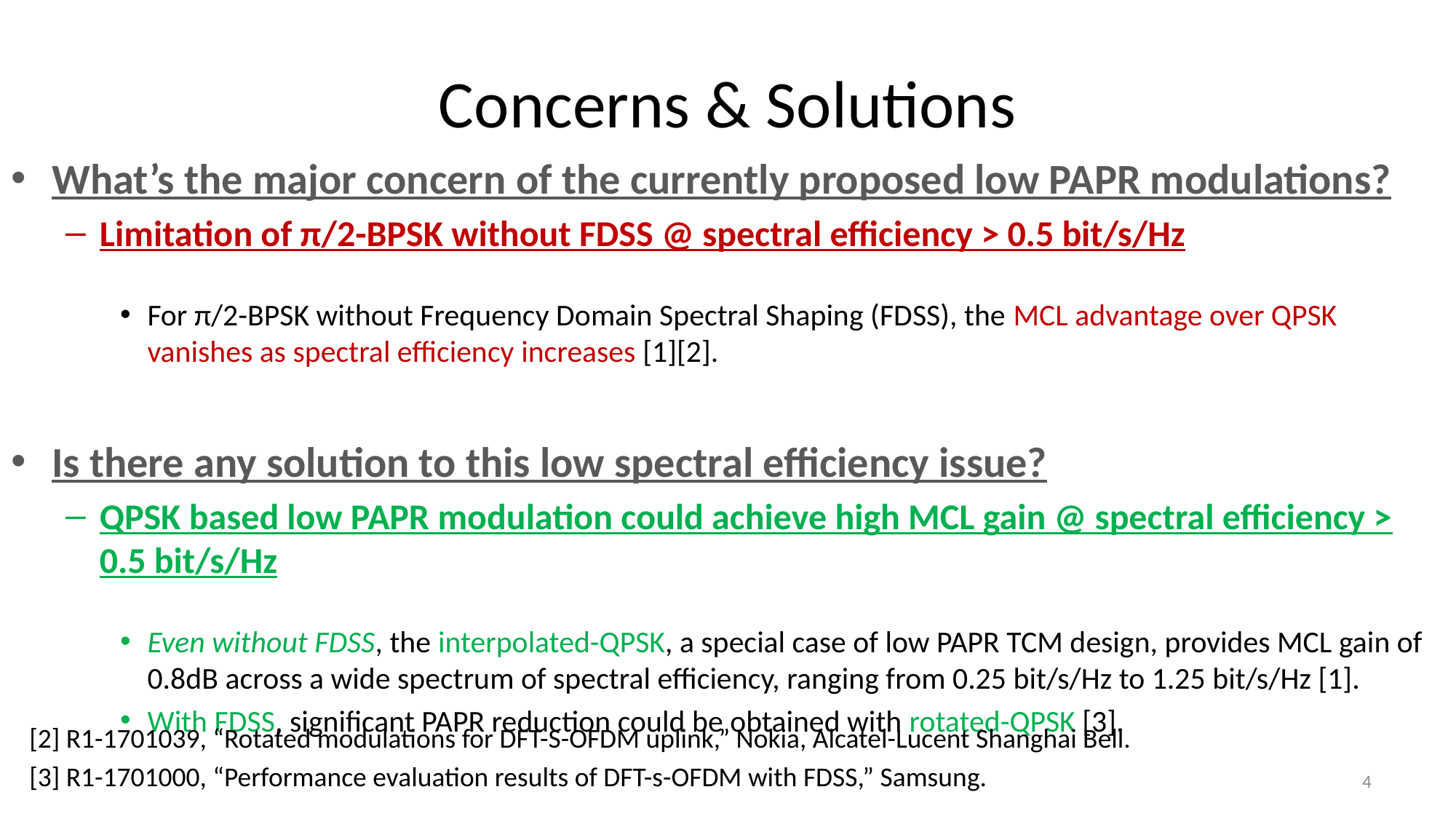

# Concerns & Solutions
What’s the major concern of the currently proposed low PAPR modulations?
Limitation of π/2-BPSK without FDSS @ spectral efficiency > 0.5 bit/s/Hz

For π/2-BPSK without Frequency Domain Spectral Shaping (FDSS), the MCL advantage over QPSK vanishes as spectral efficiency increases [1][2].

Is there any solution to this low spectral efficiency issue?
QPSK based low PAPR modulation could achieve high MCL gain @ spectral efficiency > 0.5 bit/s/Hz

Even without FDSS, the interpolated-QPSK, a special case of low PAPR TCM design, provides MCL gain of 0.8dB across a wide spectrum of spectral efficiency, ranging from 0.25 bit/s/Hz to 1.25 bit/s/Hz [1].
With FDSS, significant PAPR reduction could be obtained with rotated-QPSK [3].
[2] R1-1701039, “Rotated modulations for DFT-S-OFDM uplink,” Nokia, Alcatel-Lucent Shanghai Bell.
[3] R1-1701000, “Performance evaluation results of DFT-s-OFDM with FDSS,” Samsung.
4